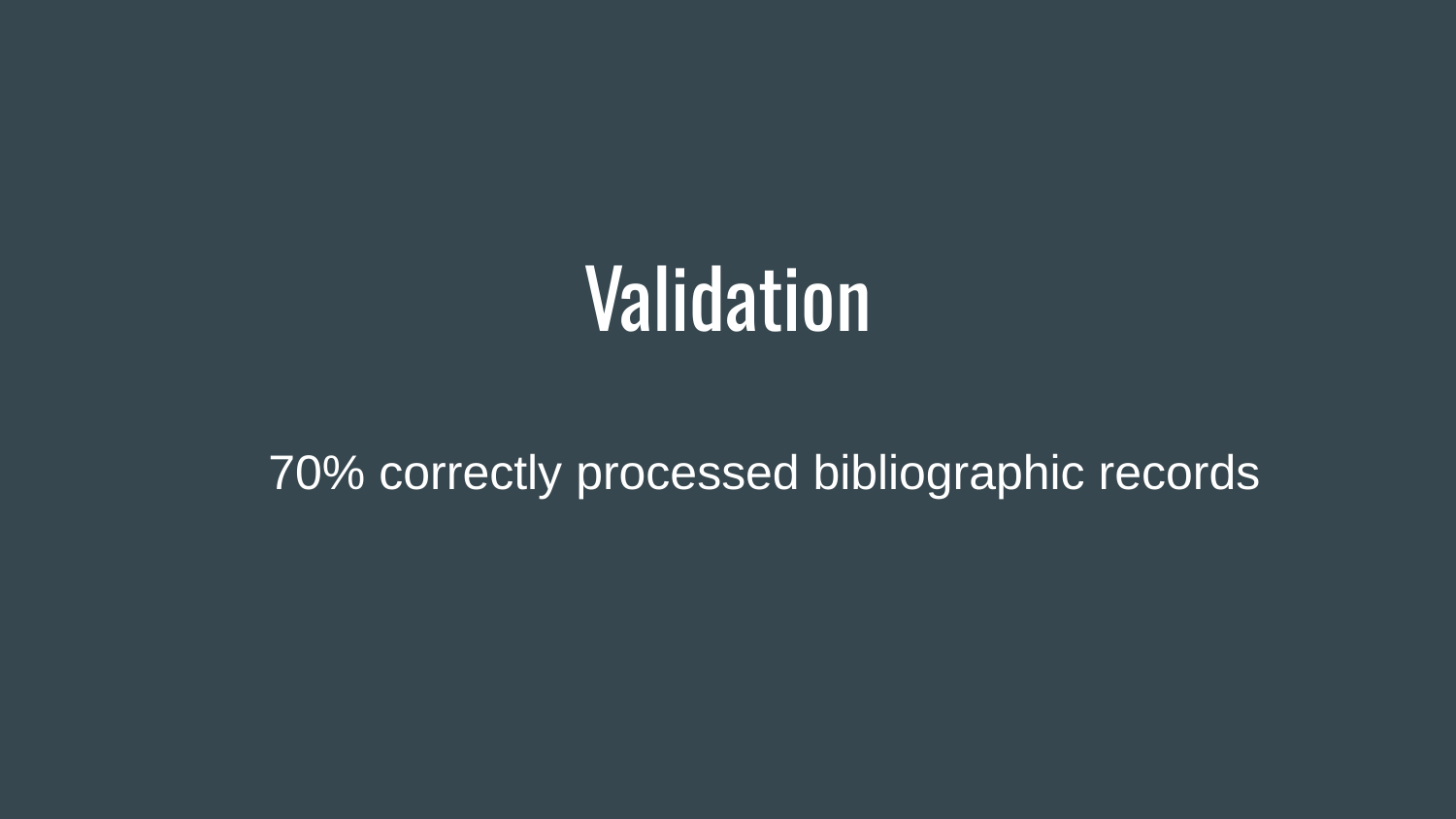

# Validation
70% correctly processed bibliographic records